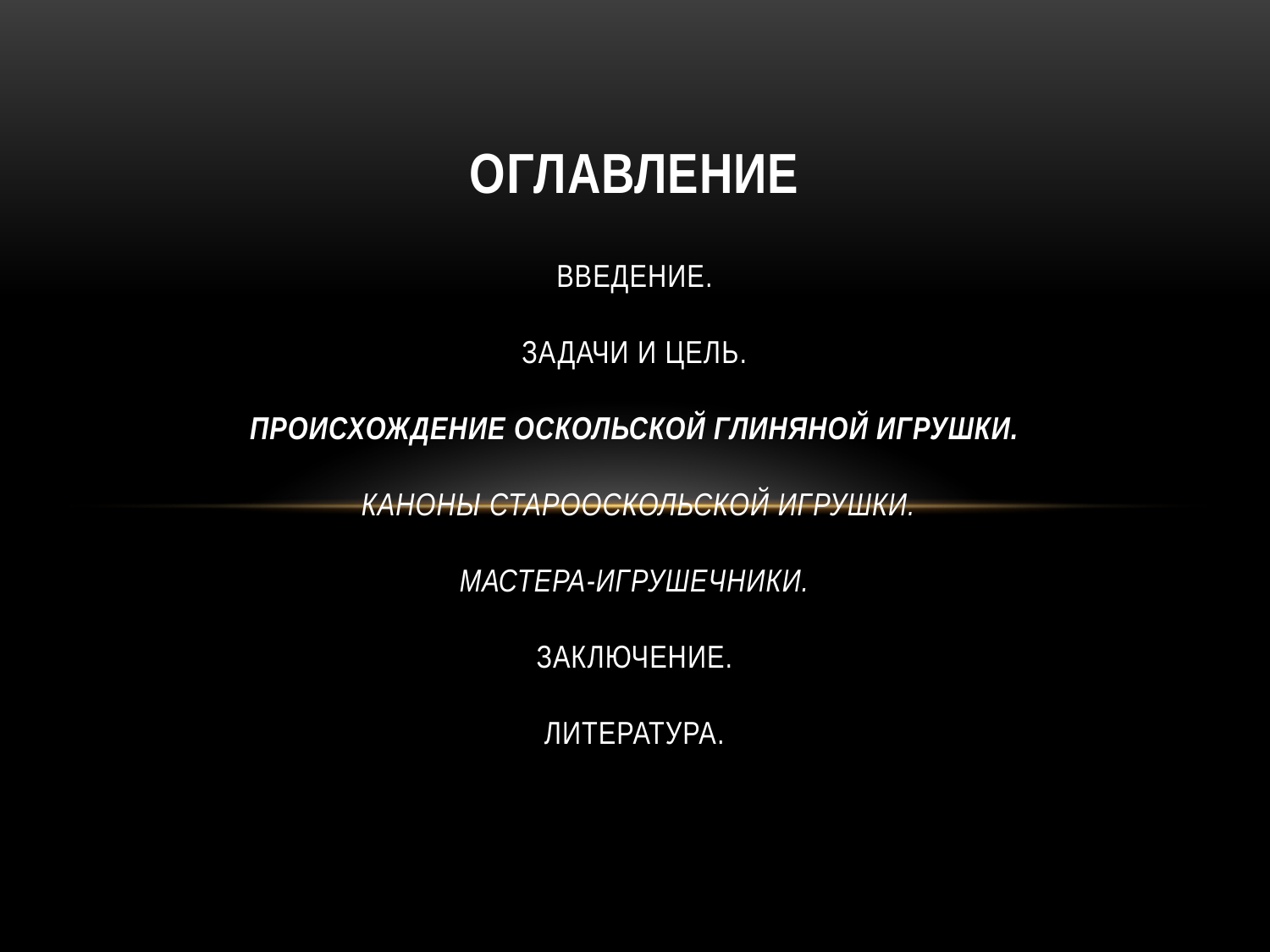

# Оглавление Введение. Задачи и цель. Происхождение оскольской глиняной игрушки. Каноны старооскольской игрушки. Мастера-игрушечники. Заключение. Литература.